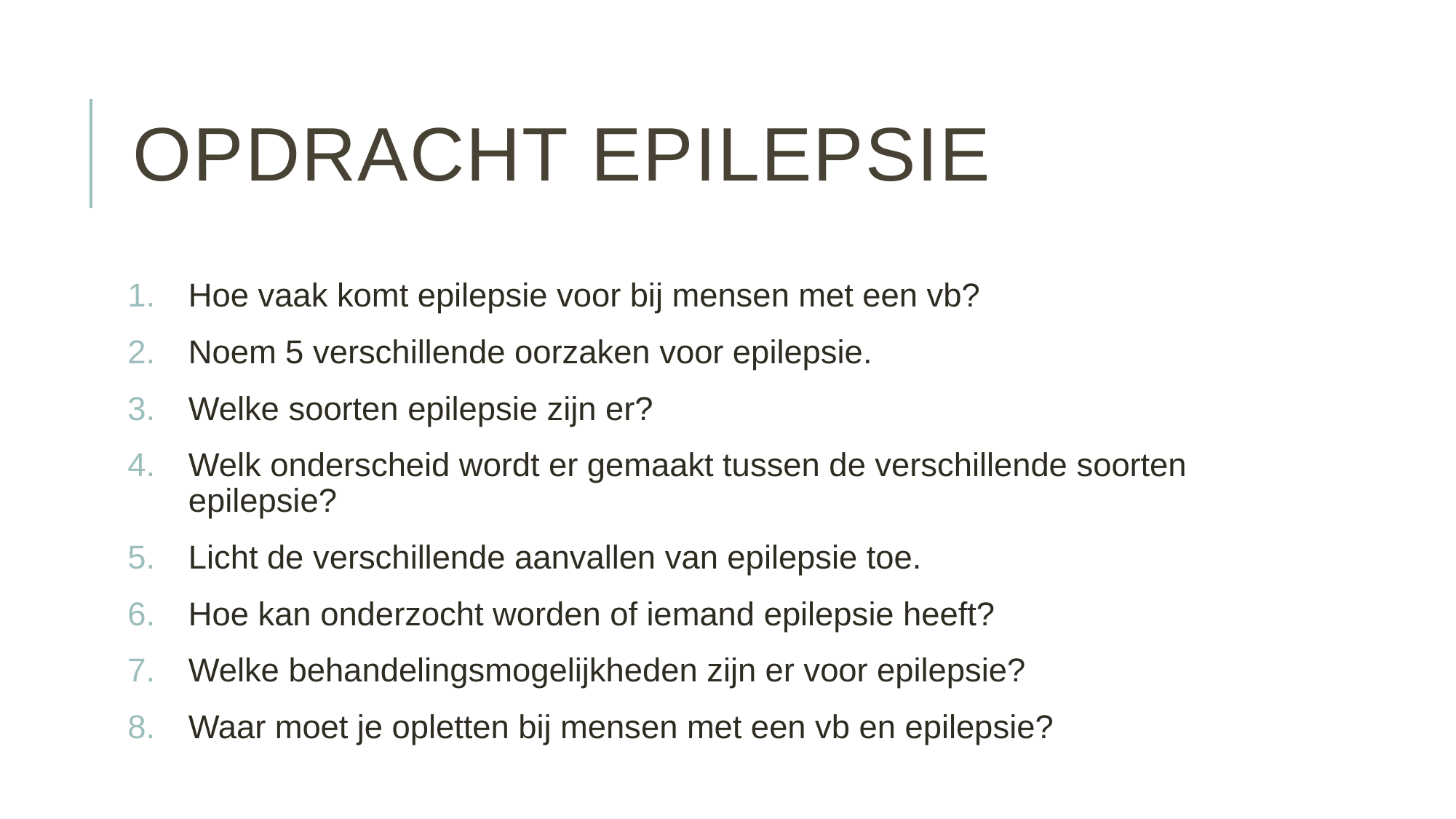

# Opdracht epilepsie
Hoe vaak komt epilepsie voor bij mensen met een vb?
Noem 5 verschillende oorzaken voor epilepsie.
Welke soorten epilepsie zijn er?
Welk onderscheid wordt er gemaakt tussen de verschillende soorten epilepsie?
Licht de verschillende aanvallen van epilepsie toe.
Hoe kan onderzocht worden of iemand epilepsie heeft?
Welke behandelingsmogelijkheden zijn er voor epilepsie?
Waar moet je opletten bij mensen met een vb en epilepsie?